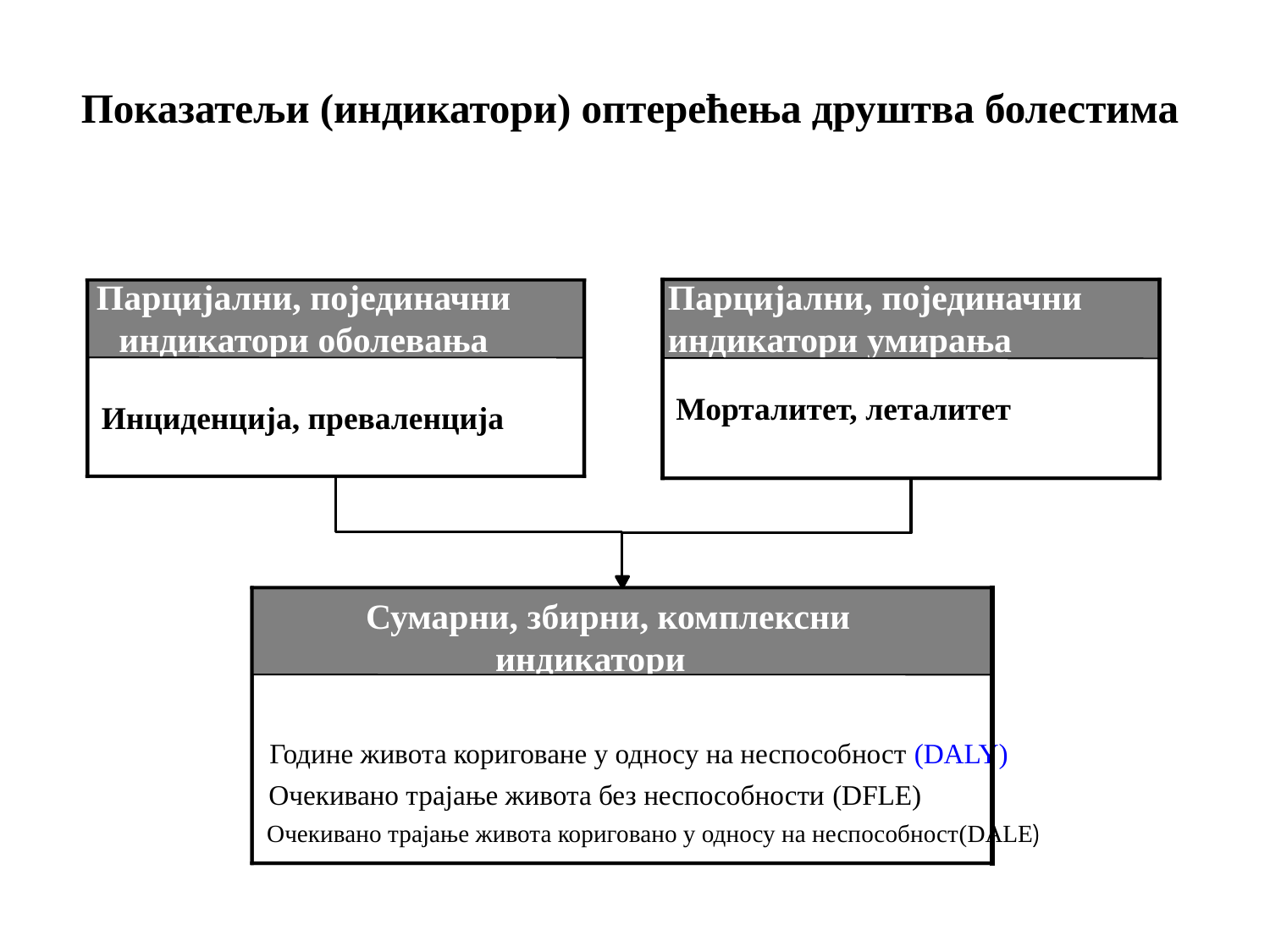

# Показатељи (индикатори) оптерећења друштва болестима

Парцијални, појединачни
индикатори оболевања
Парцијални, појединачни
индикатори умирања

Partial Measure: Morbidity

Морталитет, леталитет
Инциденција, преваленција

     Сумарни, збирни, комплексни 
индикатори
Summary Measures of Population Health

Године живота кориговане у односу на неспособност (DALY)
Очекивано трајање живота без неспособности (DFLE)
Очекивано трајање живота кориговано у односу на неспособност(DALE)